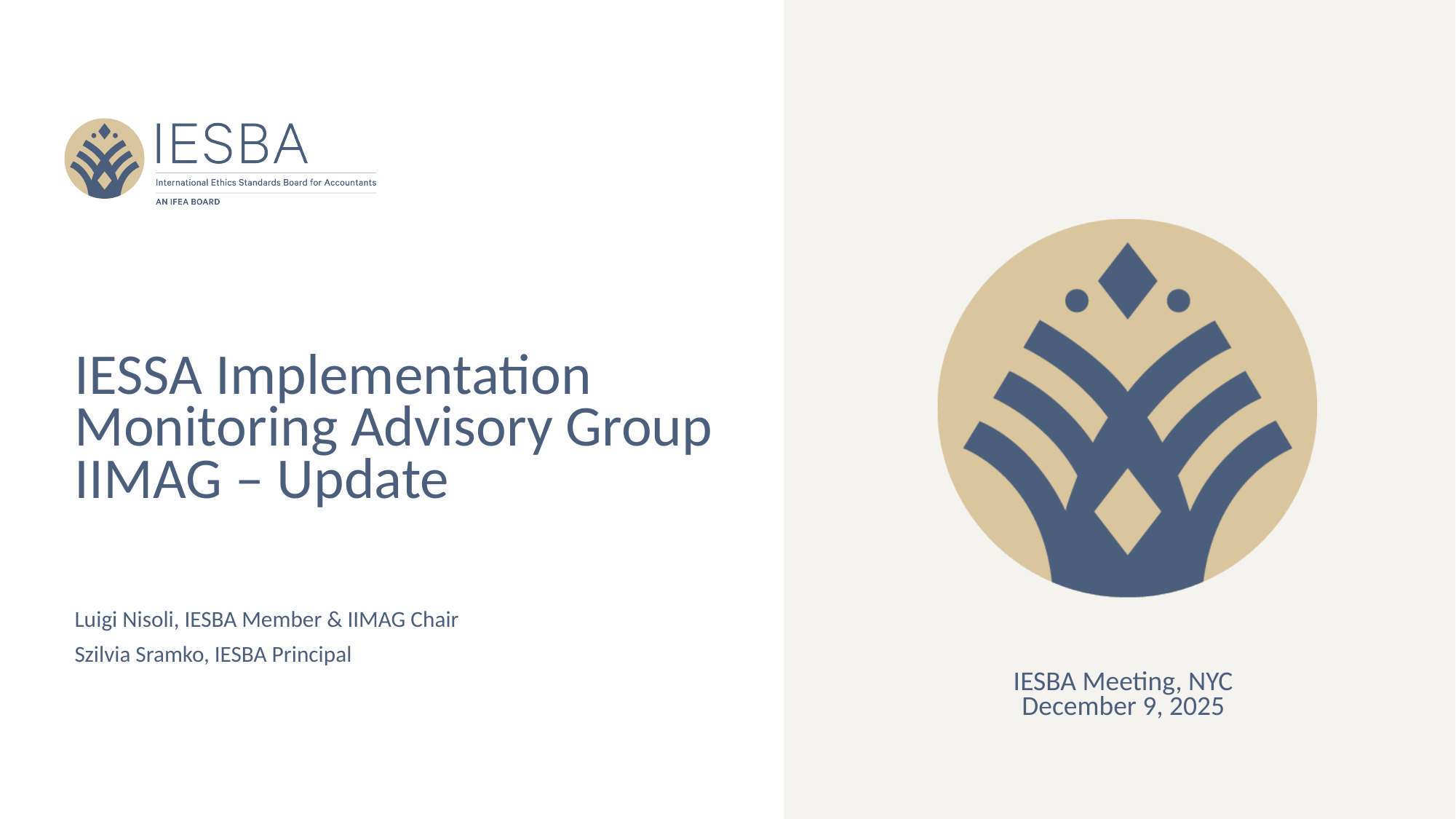

# IESSA Implementation Monitoring Advisory Group IIMAG – Update
Luigi Nisoli, IESBA Member & IIMAG Chair
Szilvia Sramko, IESBA Principal
IESBA Meeting, NYC
December 9, 2025